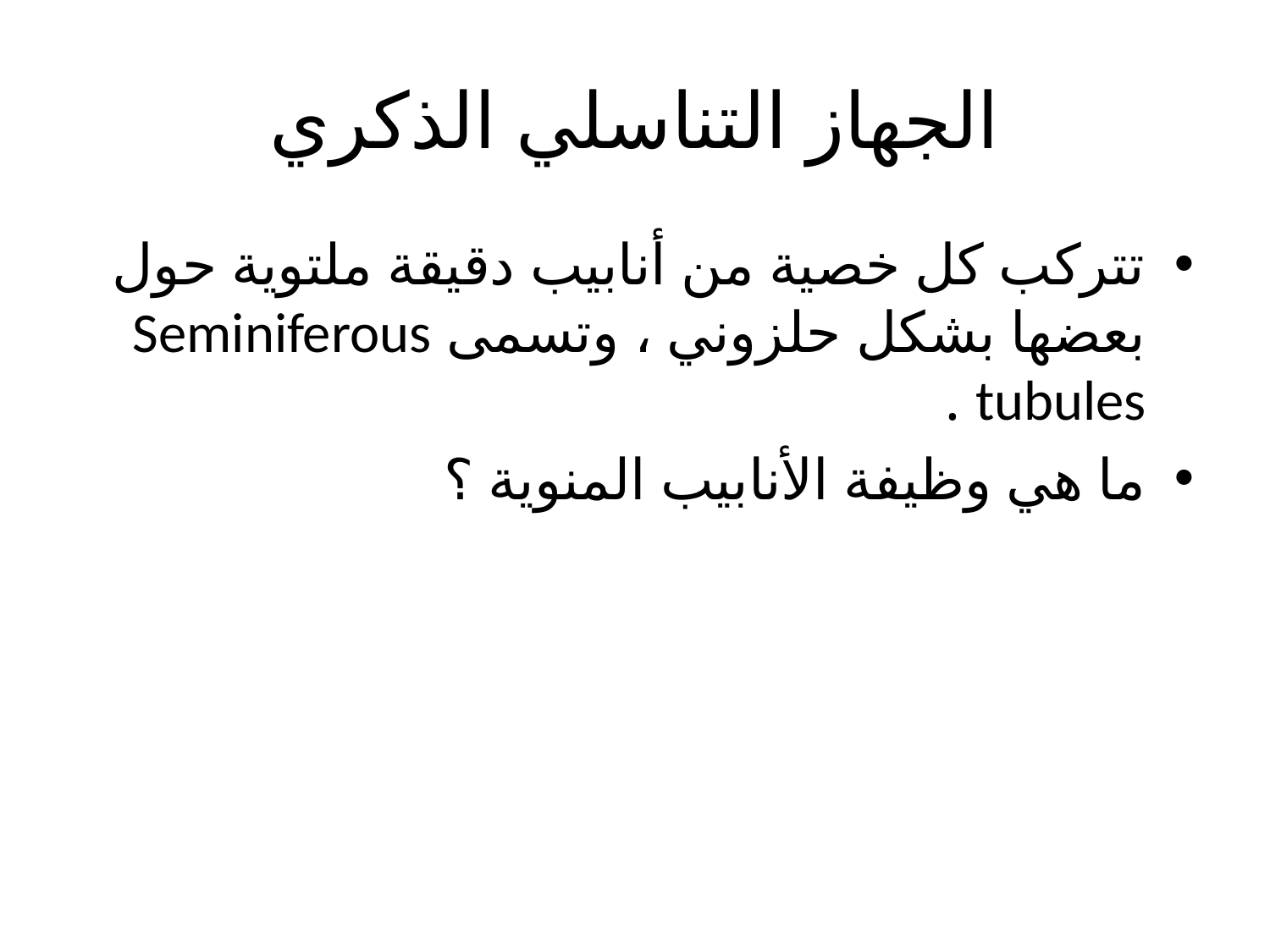

# الجهاز التناسلي الذكري
تتركب كل خصية من أنابيب دقيقة ملتوية حول بعضها بشكل حلزوني ، وتسمى Seminiferous tubules .
ما هي وظيفة الأنابيب المنوية ؟